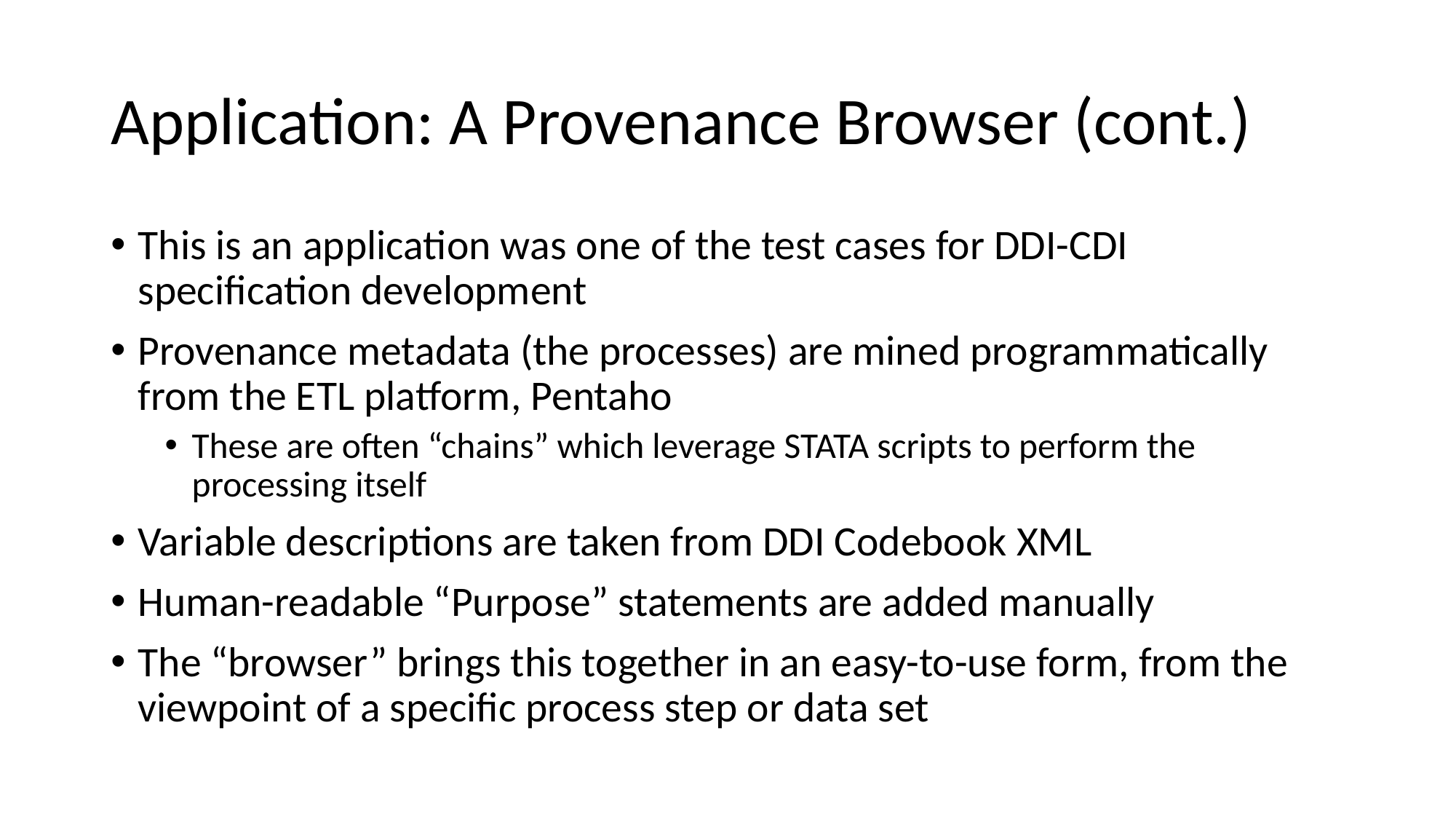

# Application: A Provenance Browser (cont.)
This is an application was one of the test cases for DDI-CDI specification development
Provenance metadata (the processes) are mined programmatically from the ETL platform, Pentaho
These are often “chains” which leverage STATA scripts to perform the processing itself
Variable descriptions are taken from DDI Codebook XML
Human-readable “Purpose” statements are added manually
The “browser” brings this together in an easy-to-use form, from the viewpoint of a specific process step or data set